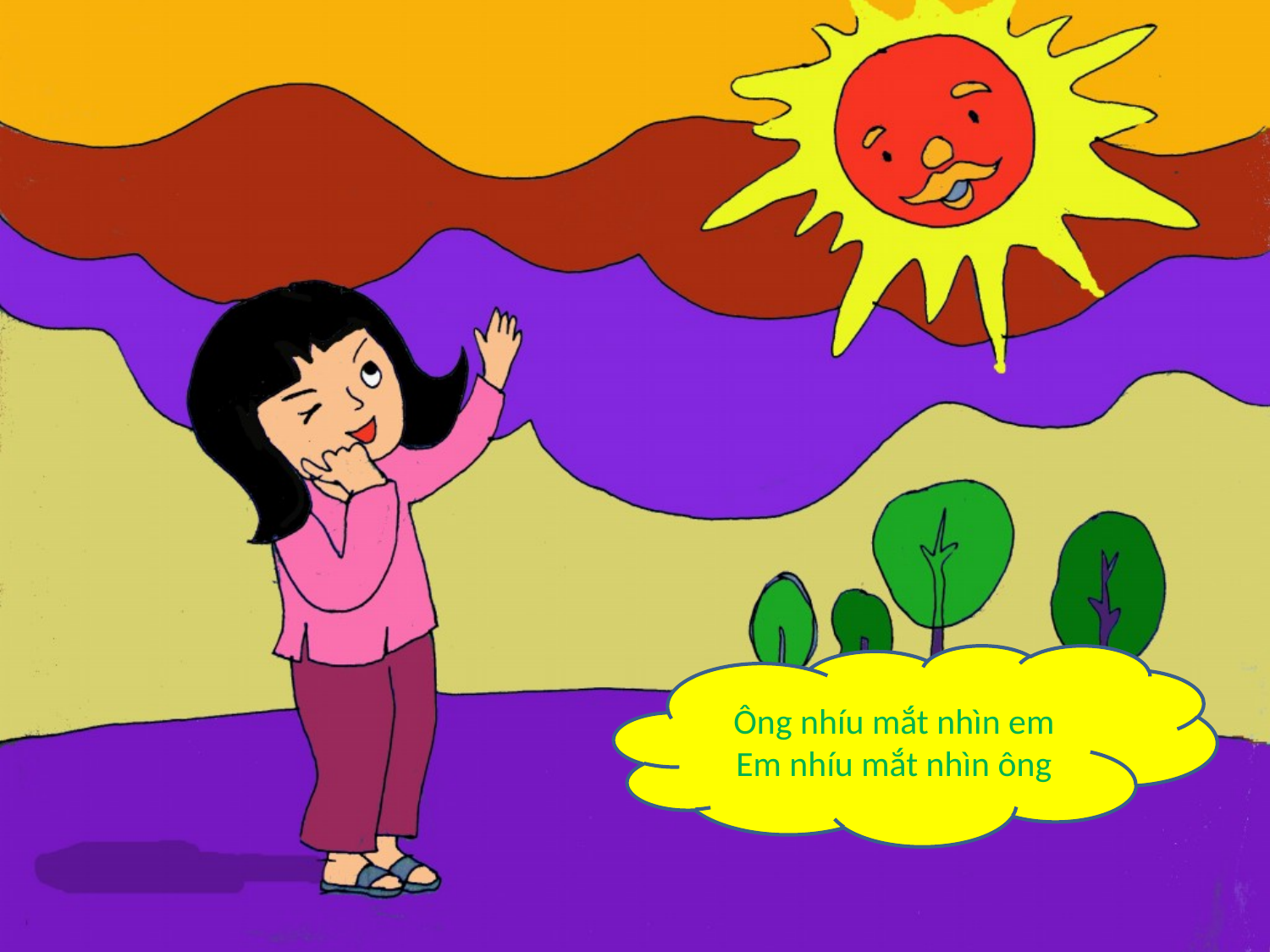

#

Ông nhíu mắt nhìn em
Em nhíu mắt nhìn ông